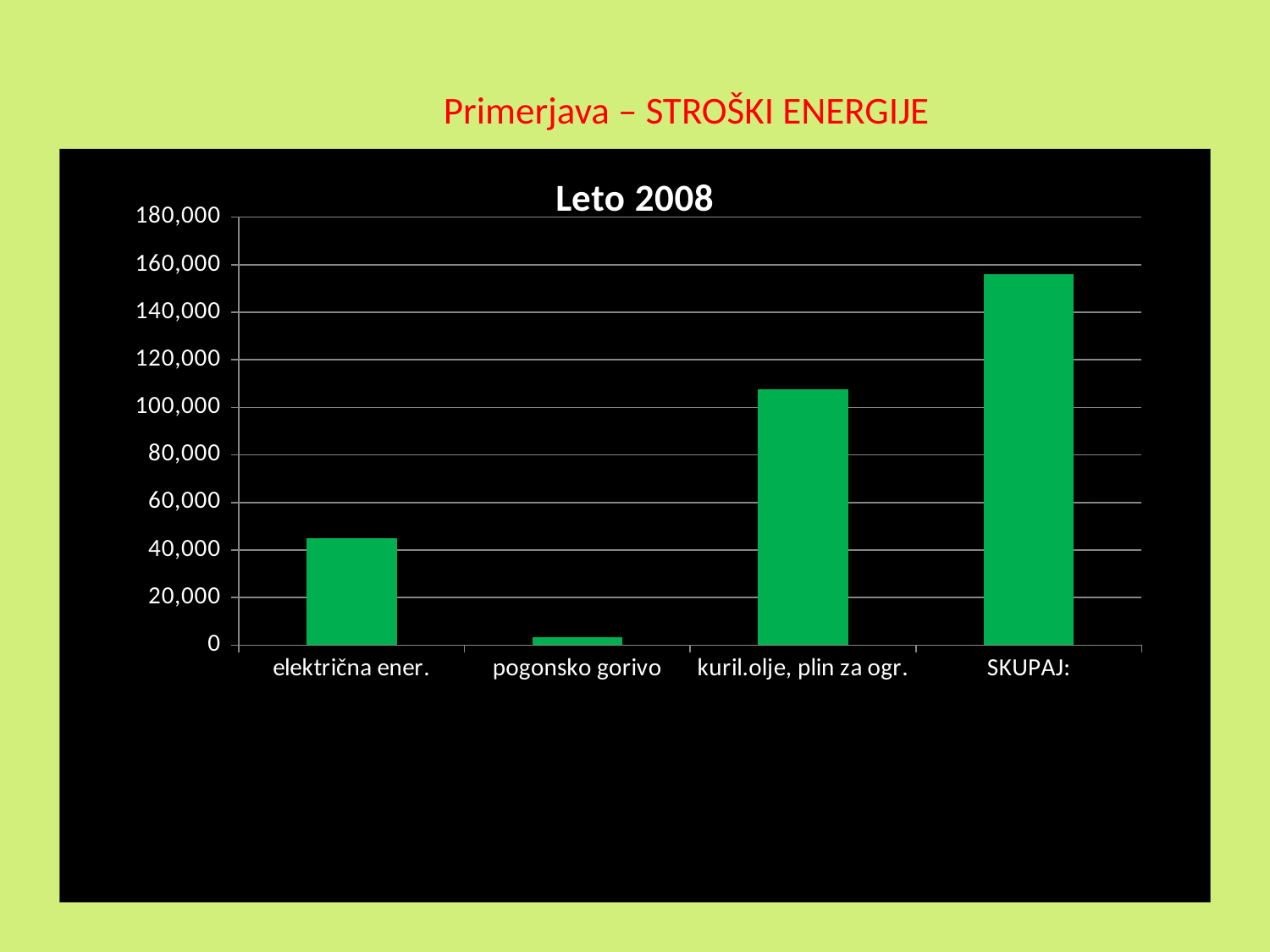

# Primerjava – STROŠKI ENERGIJE

### Chart:

| Category | Leto 2008 |
|---|---|
| električna ener. | 44960.15 |
| pogonsko gorivo | 3467.4 |
| kuril.olje, plin za ogr. | 107716.07 |
| SKUPAJ: | 156143.62 |